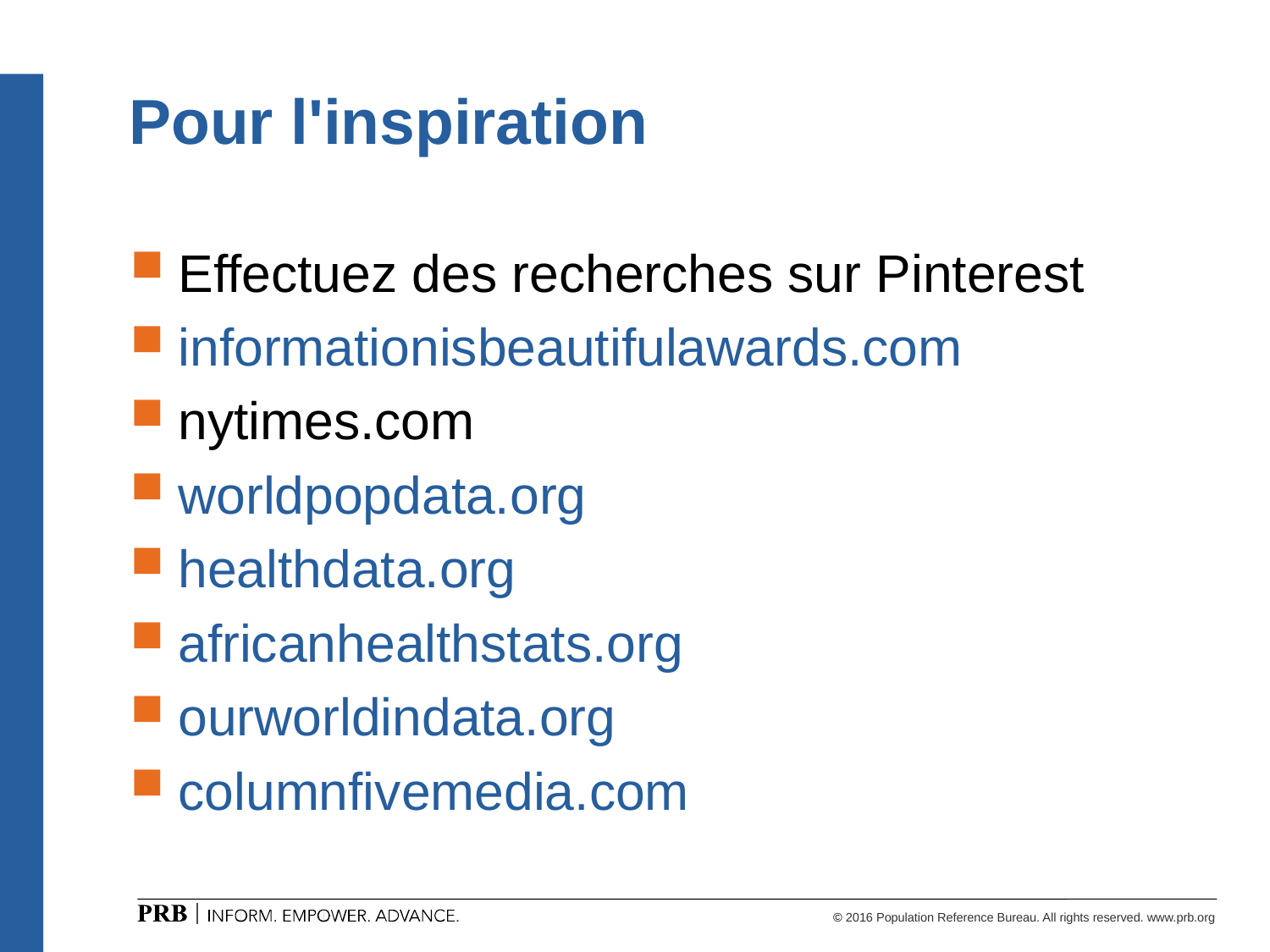

# Pour l'inspiration
Effectuez des recherches sur Pinterest
informationisbeautifulawards.com
nytimes.com
worldpopdata.org
healthdata.org
africanhealthstats.org
ourworldindata.org
columnfivemedia.com